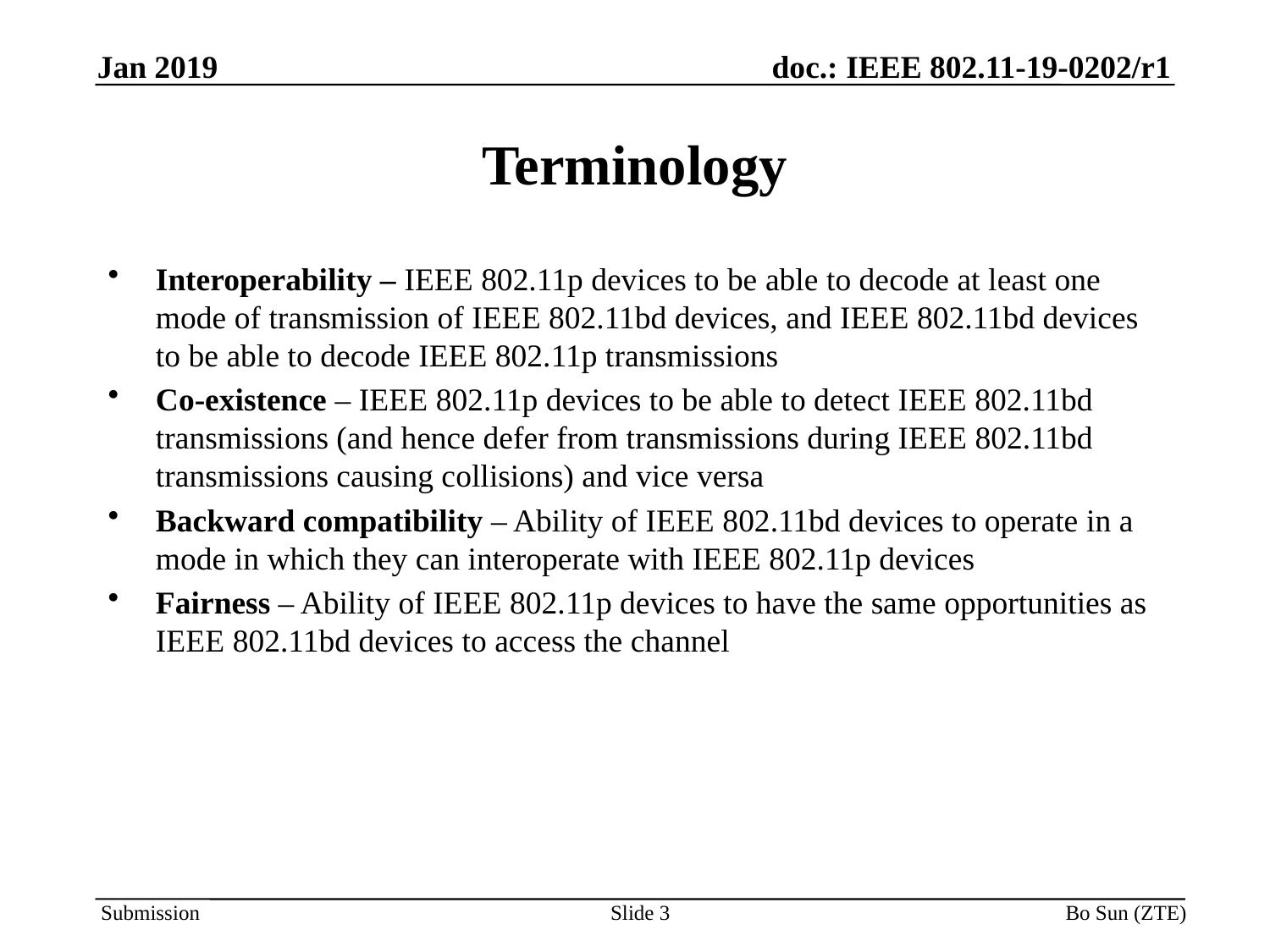

# Terminology
Interoperability – IEEE 802.11p devices to be able to decode at least one mode of transmission of IEEE 802.11bd devices, and IEEE 802.11bd devices to be able to decode IEEE 802.11p transmissions
Co-existence – IEEE 802.11p devices to be able to detect IEEE 802.11bd transmissions (and hence defer from transmissions during IEEE 802.11bd transmissions causing collisions) and vice versa
Backward compatibility – Ability of IEEE 802.11bd devices to operate in a mode in which they can interoperate with IEEE 802.11p devices
Fairness – Ability of IEEE 802.11p devices to have the same opportunities as IEEE 802.11bd devices to access the channel

Slide 3
Bo Sun (ZTE)